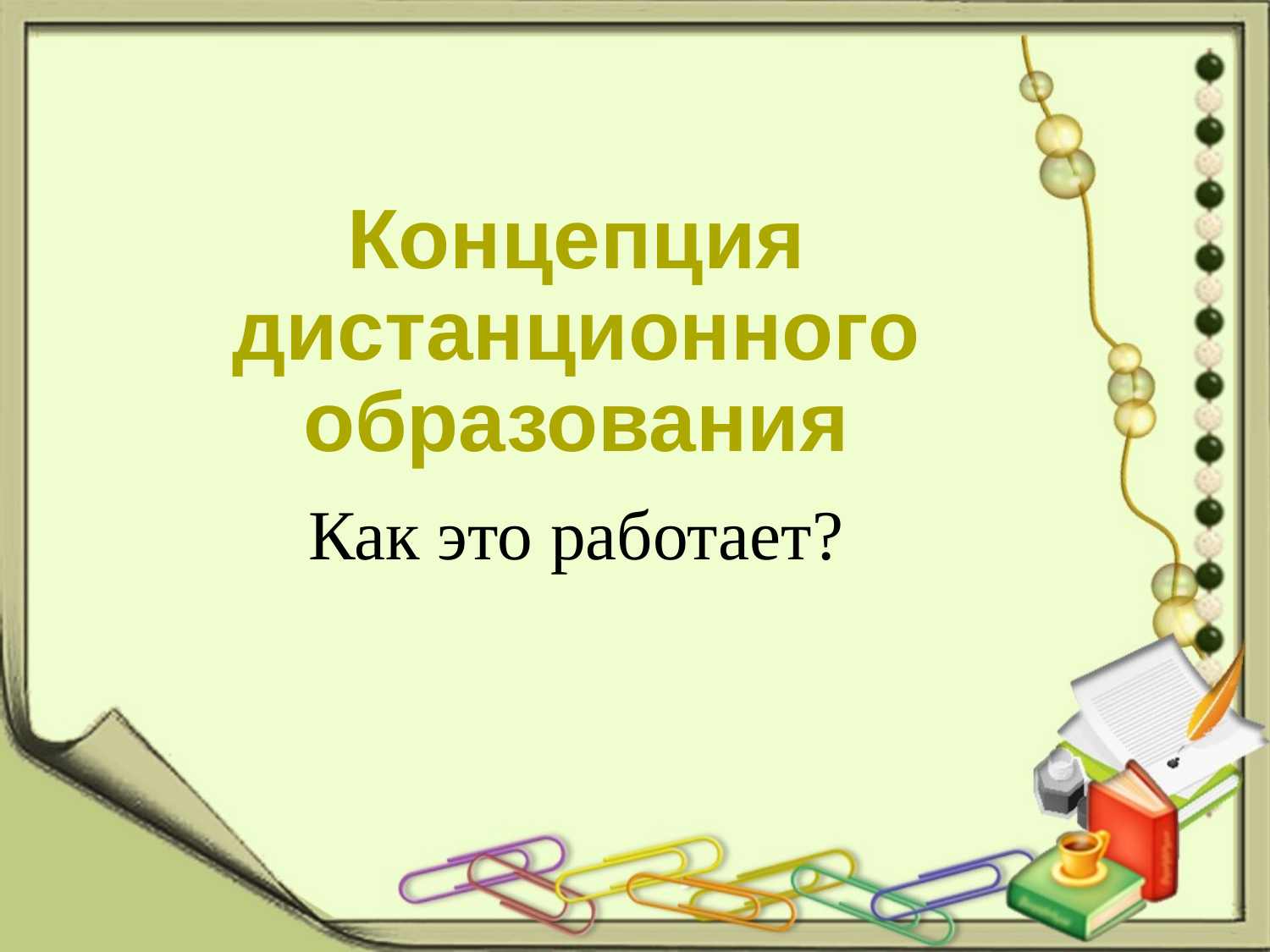

# Концепция дистанционного образования
Как это работает?